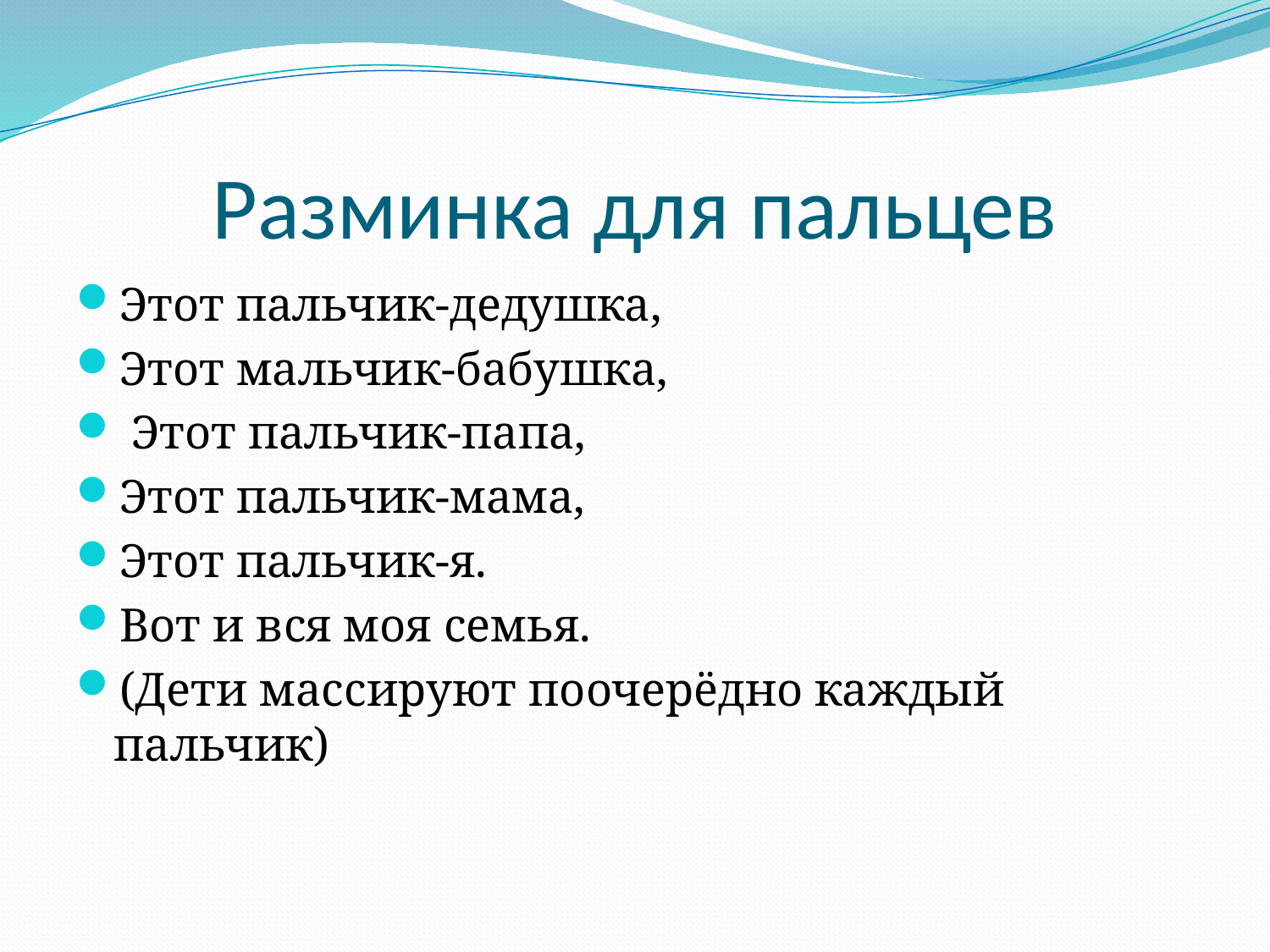

# Разминка для пальцев
Этот пальчик-дедушка,
Этот мальчик-бабушка,
 Этот пальчик-папа,
Этот пальчик-мама,
Этот пальчик-я.
Вот и вся моя семья.
(Дети массируют поочерёдно каждый пальчик)